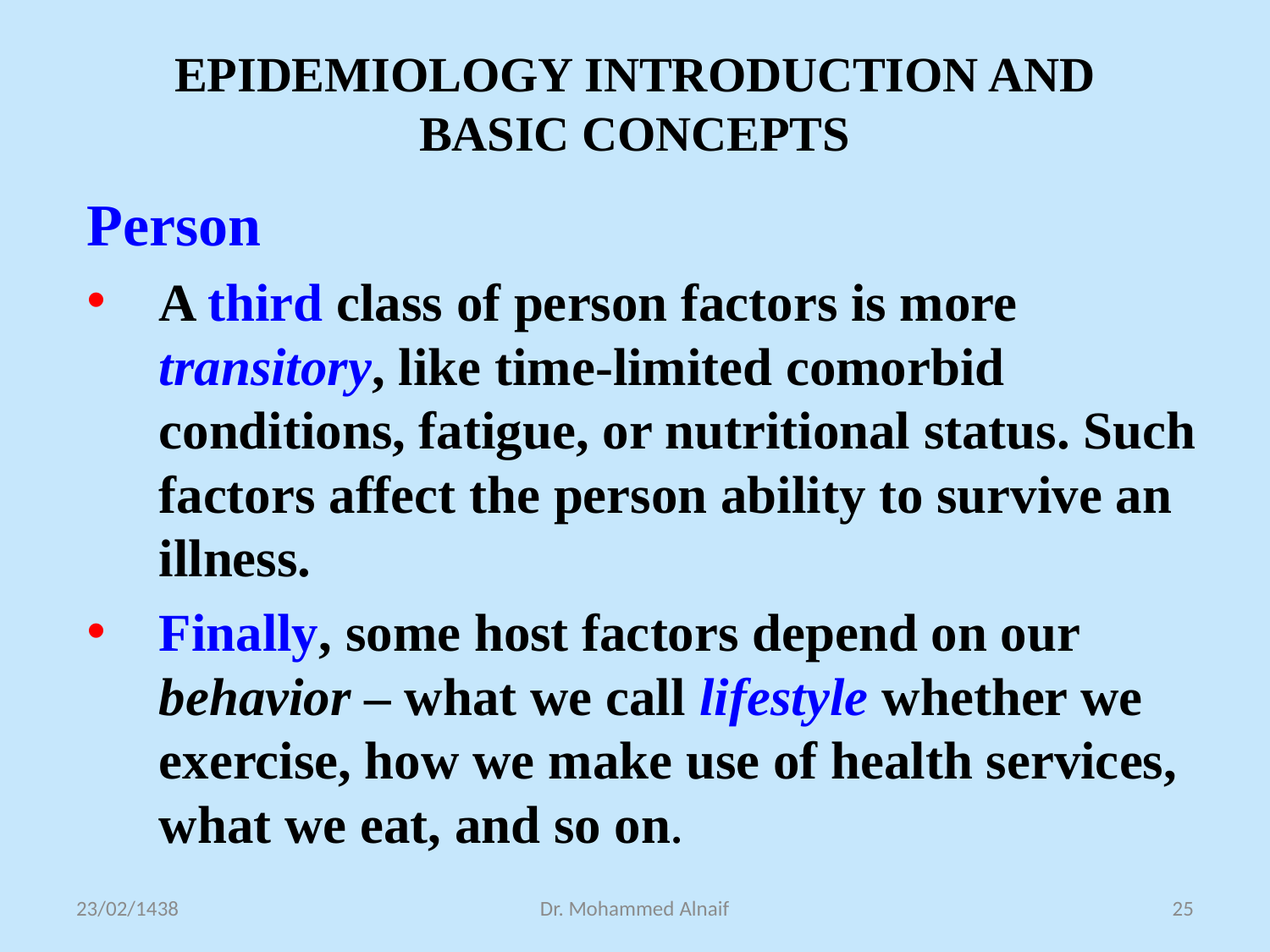

# EPIDEMIOLOGY INTRODUCTION AND BASIC CONCEPTS
Person
A third class of person factors is more transitory, like time-limited comorbid conditions, fatigue, or nutritional status. Such factors affect the person ability to survive an illness.
Finally, some host factors depend on our behavior – what we call lifestyle whether we exercise, how we make use of health services, what we eat, and so on.
23/02/1438
Dr. Mohammed Alnaif
25